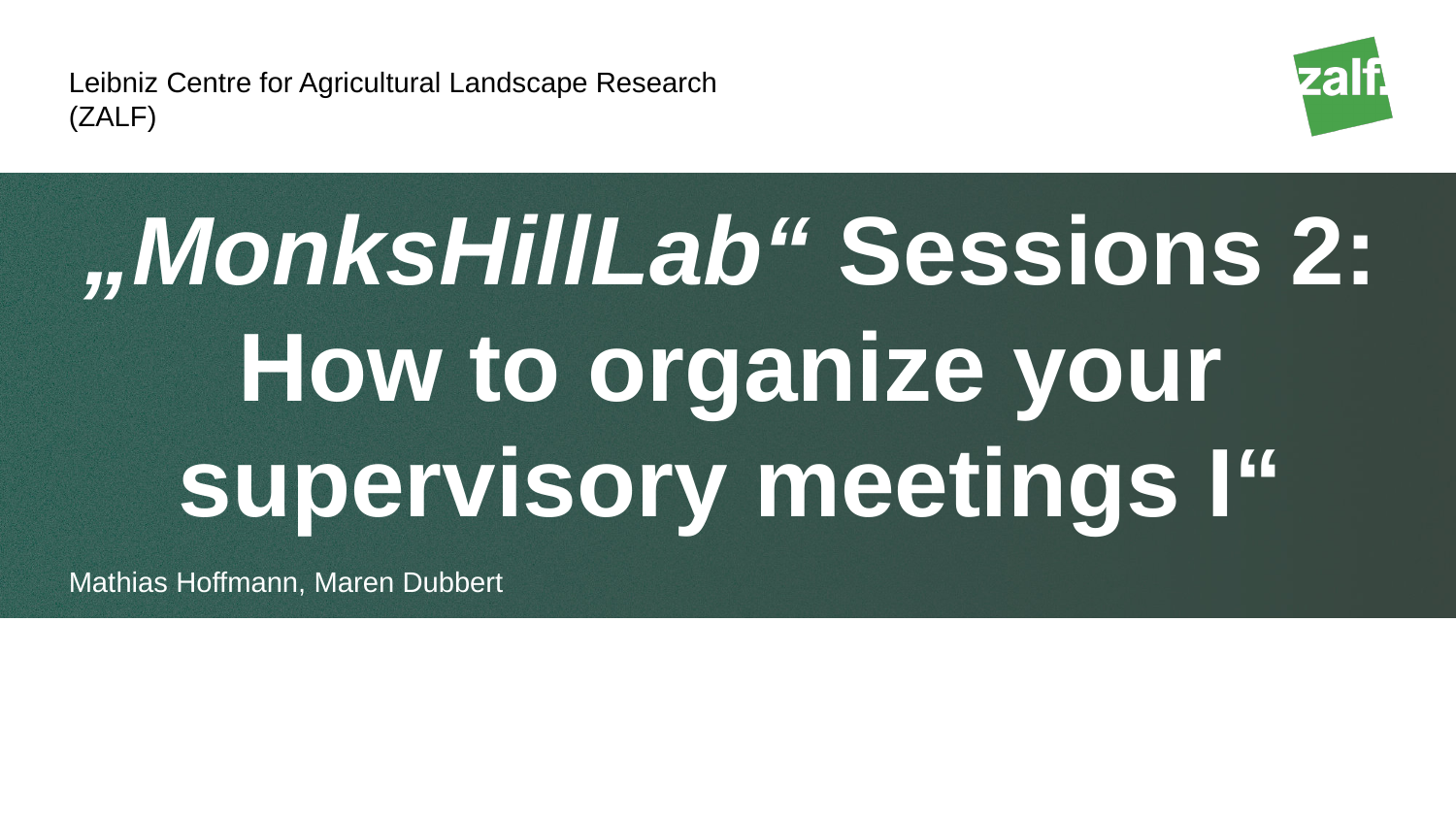

„MonksHillLab“ Sessions 2: How to organize your supervisory meetings I“
Mathias Hoffmann, Maren Dubbert